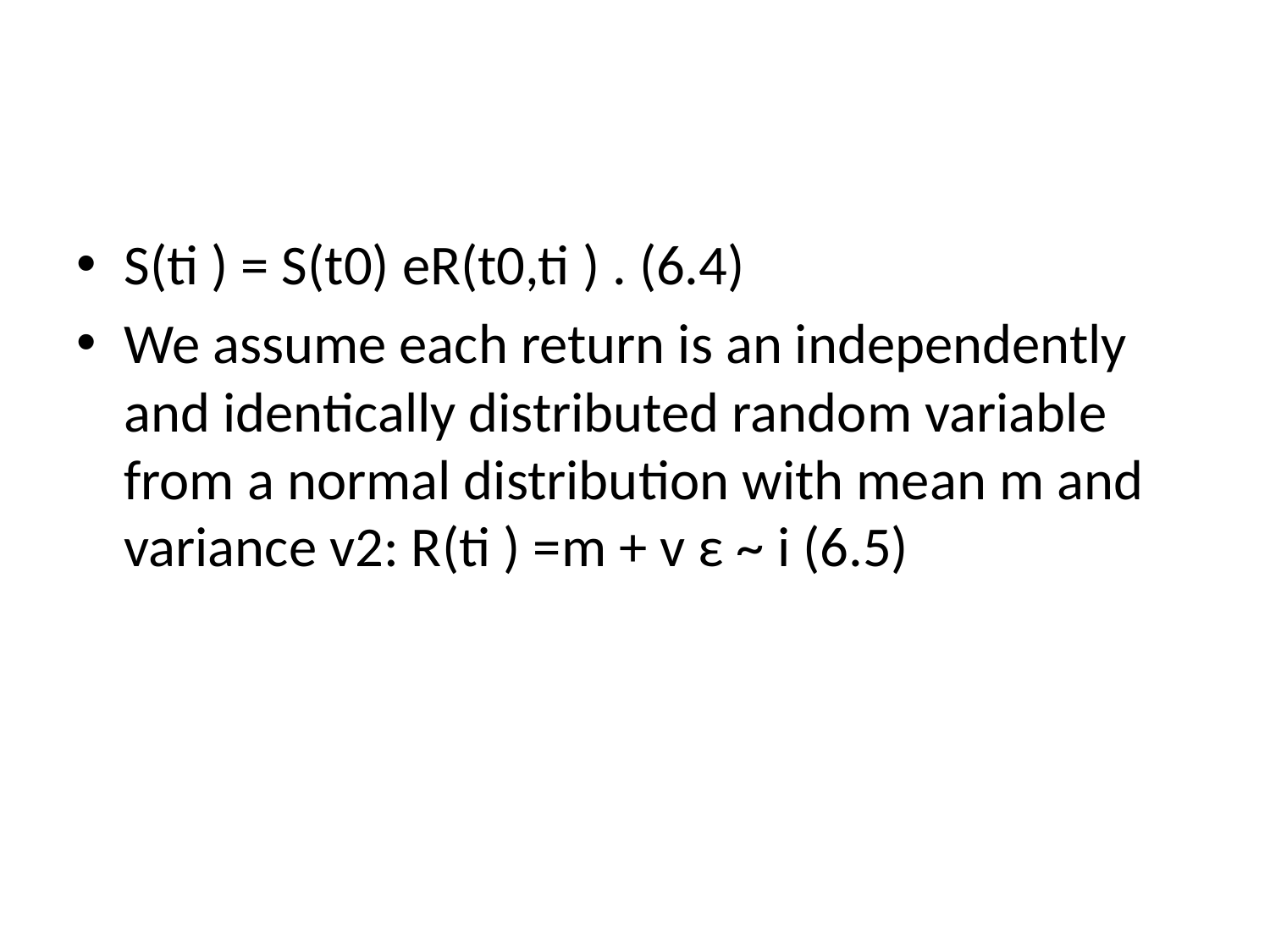

#
S(ti ) = S(t0) eR(t0,ti ) . (6.4)
We assume each return is an independently and identically distributed random variable from a normal distribution with mean m and variance v2: R(ti ) =m + v ε ~ i (6.5)